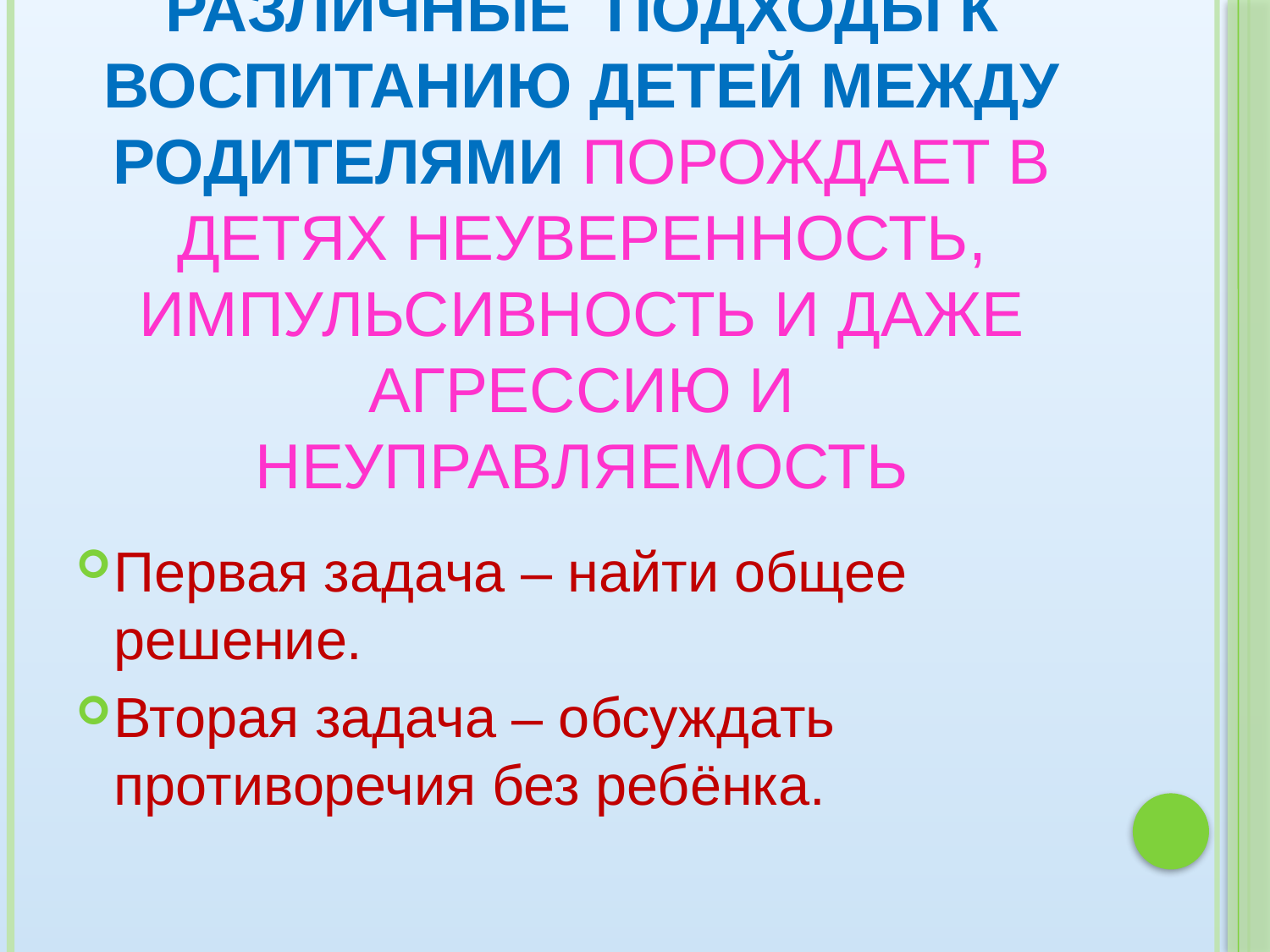

# Различные  подходы к воспитанию детей между родителями порождает в детях неуверенность, импульсивность и даже агрессию и неуправляемость
Первая задача – найти общее решение.
Вторая задача – обсуждать противоречия без ребёнка.